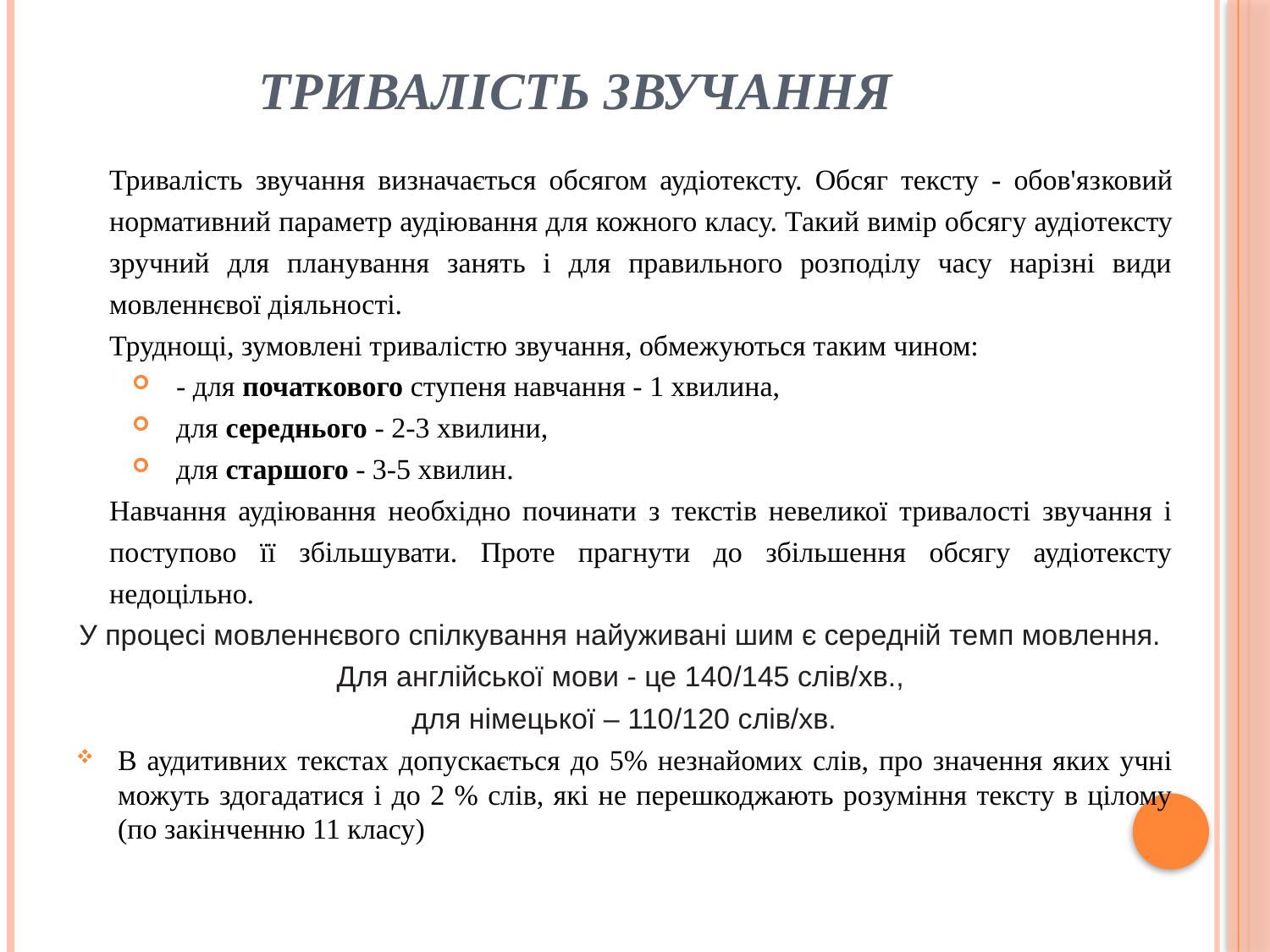

# Тривалість звучання
Тривалість звучання визначається обсягом аудіотексту. Обсяг тексту - обов'яз­ковий нормативний параметр аудіювання для кожного класу. Такий вимір об­сягу аудіотексту зручний для планування занять і для правильного розподілу часу нарізні види мовленнєвої діяльності.
Труднощі, зумовлені тривалістю зву­чання, обмежуються таким чином:
- для початкового ступеня навчання - 1 хви­лина,
для середнього - 2-3 хвилини,
для старшого - 3-5 хвилин.
Навчання аудію­вання необхідно починати з текстів невеликої тривалості звучання і поступово її збільшувати. Проте прагнути до збільшення обсягу аудіотексту недоцільно.
У процесі мовленнєвого спілкування найуживані шим є середній темп мовлення.
Для англійської мови - це 140/145 слів/хв.,
для німецької – 110/120 слів/хв.
В аудитивних текстах допускається до 5% незнайомих слів, про значення яких учні можуть здогадатися і до 2 % слів, які не перешкоджають розуміння тексту в цілому (по закінченню 11 класу)